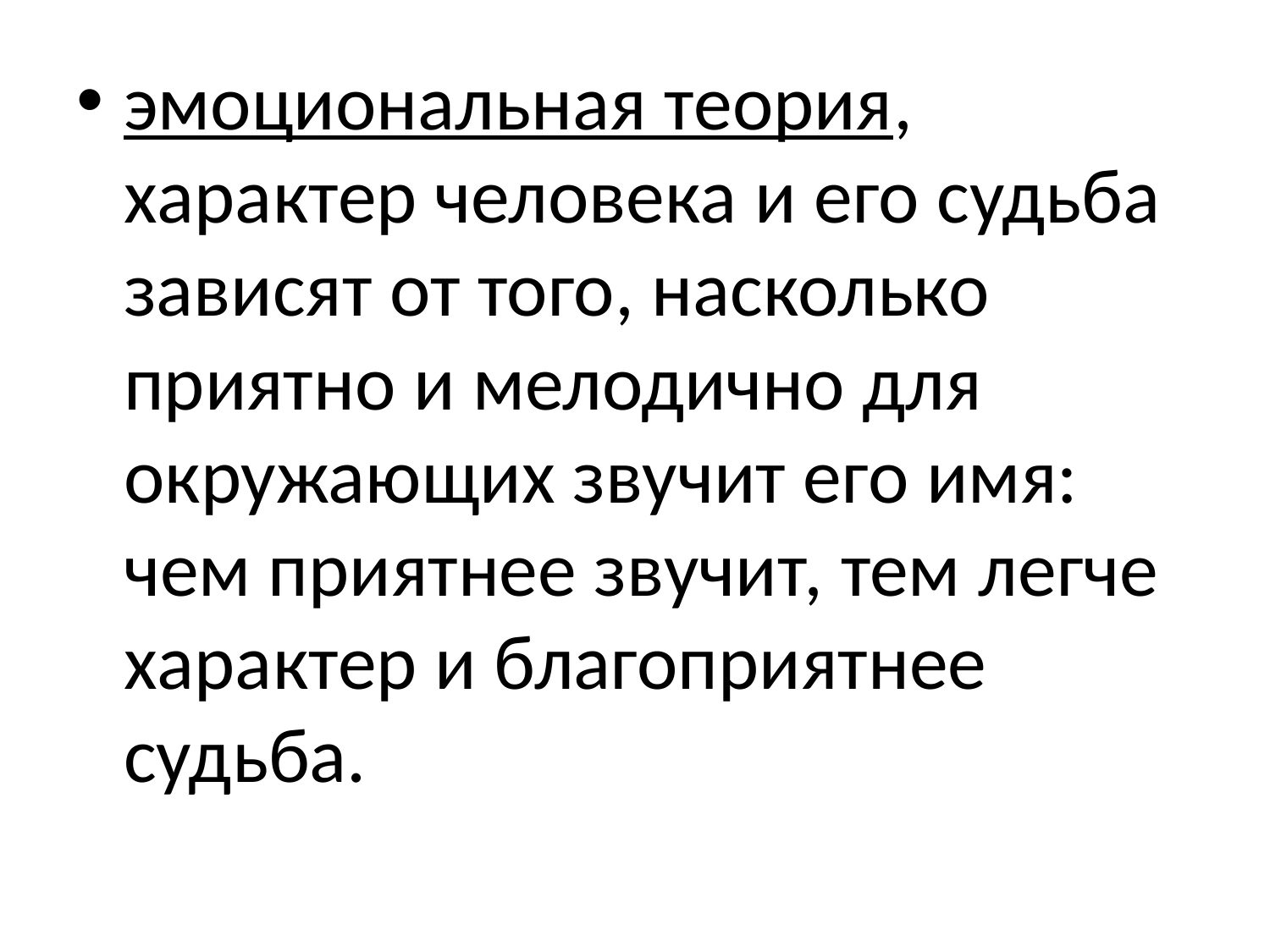

#
эмоциональная теория, характер человека и его судьба зависят от того, насколько приятно и мелодично для окружающих звучит его имя: чем приятнее звучит, тем легче характер и благоприятнее судьба.